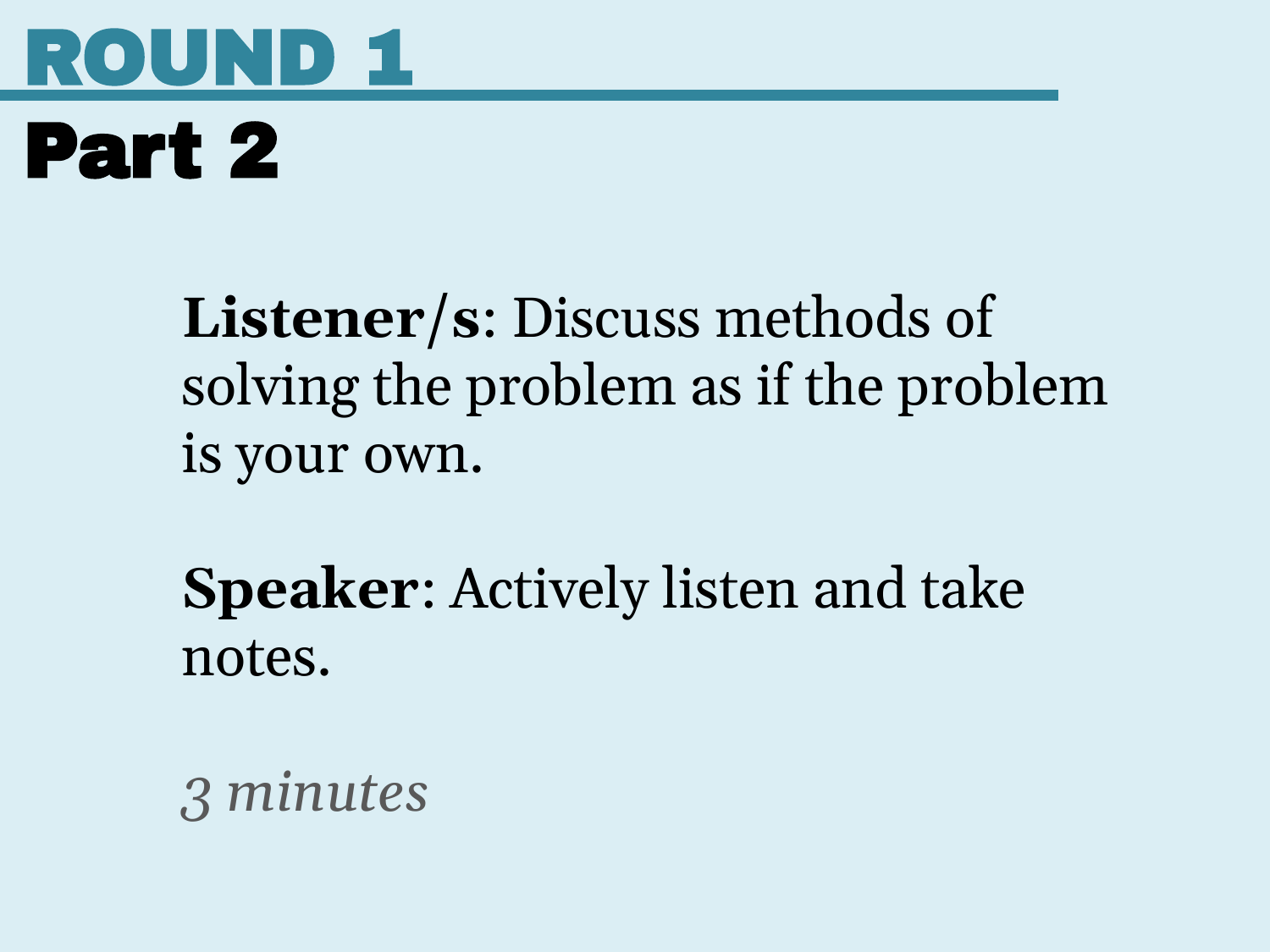

ROUND 1
Part 2
Listener/s: Discuss methods of solving the problem as if the problem is your own.

Speaker: Actively listen and take notes.

3 minutes